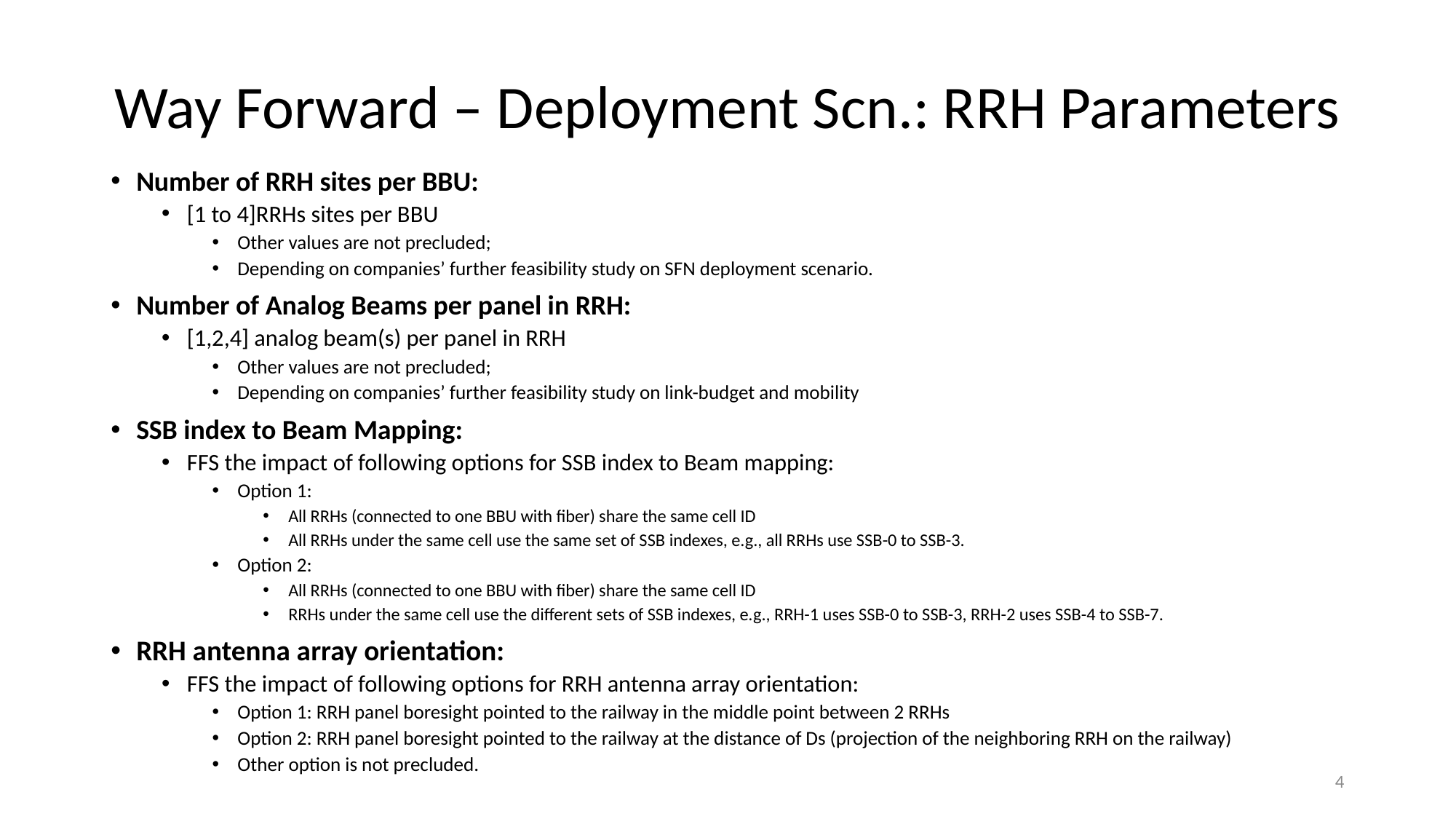

# Way Forward – Deployment Scn.: RRH Parameters
Number of RRH sites per BBU:
[1 to 4]RRHs sites per BBU
Other values are not precluded;
Depending on companies’ further feasibility study on SFN deployment scenario.
Number of Analog Beams per panel in RRH:
[1,2,4] analog beam(s) per panel in RRH
Other values are not precluded;
Depending on companies’ further feasibility study on link-budget and mobility
SSB index to Beam Mapping:
FFS the impact of following options for SSB index to Beam mapping:
Option 1:
All RRHs (connected to one BBU with fiber) share the same cell ID
All RRHs under the same cell use the same set of SSB indexes, e.g., all RRHs use SSB-0 to SSB-3.
Option 2:
All RRHs (connected to one BBU with fiber) share the same cell ID
RRHs under the same cell use the different sets of SSB indexes, e.g., RRH-1 uses SSB-0 to SSB-3, RRH-2 uses SSB-4 to SSB-7.
RRH antenna array orientation:
FFS the impact of following options for RRH antenna array orientation:
Option 1: RRH panel boresight pointed to the railway in the middle point between 2 RRHs
Option 2: RRH panel boresight pointed to the railway at the distance of Ds (projection of the neighboring RRH on the railway)
Other option is not precluded.

4